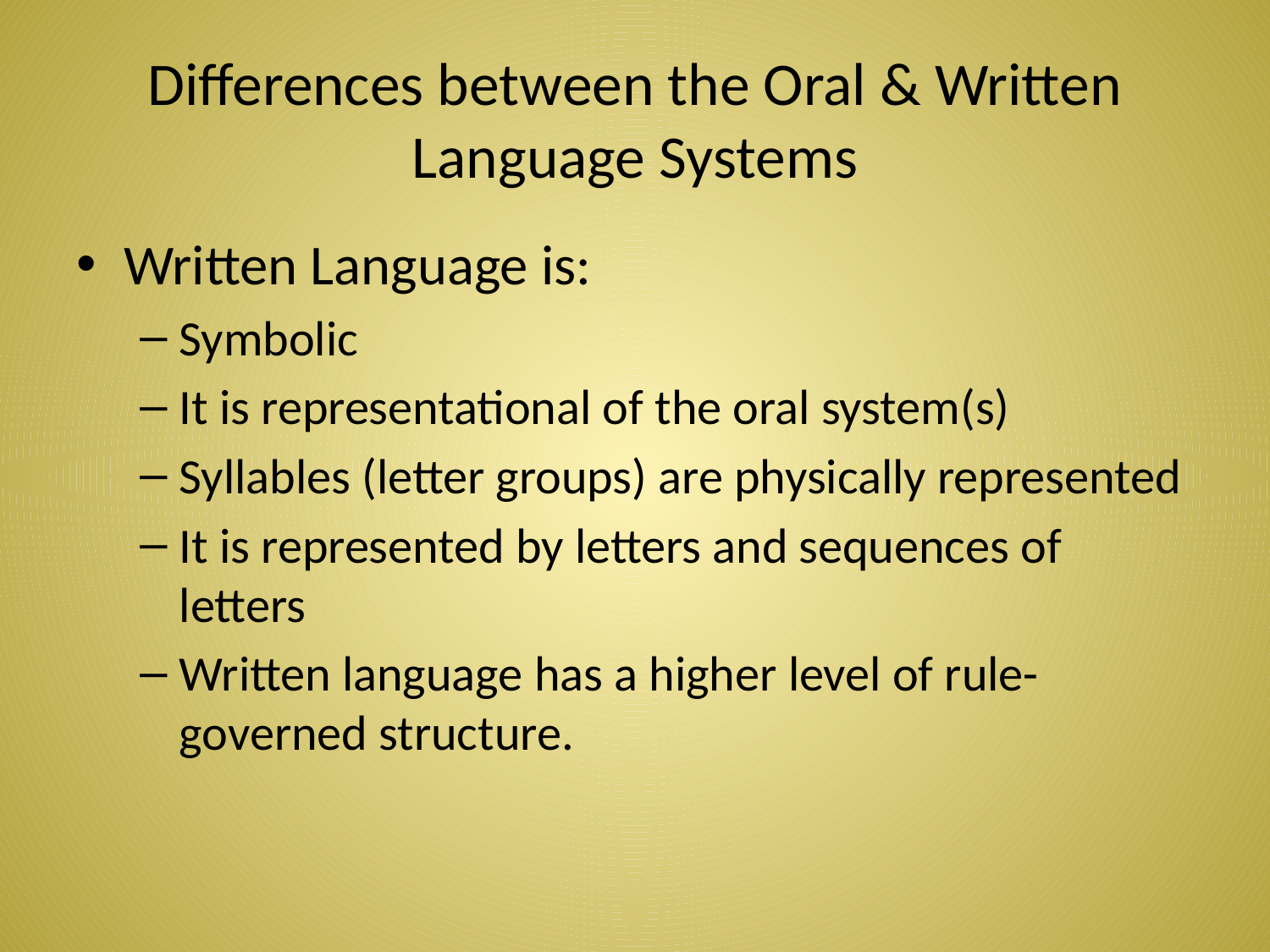

# Differences between the Oral & Written Language Systems
Written Language is:
Symbolic
It is representational of the oral system(s)
Syllables (letter groups) are physically represented
It is represented by letters and sequences of letters
Written language has a higher level of rule-governed structure.